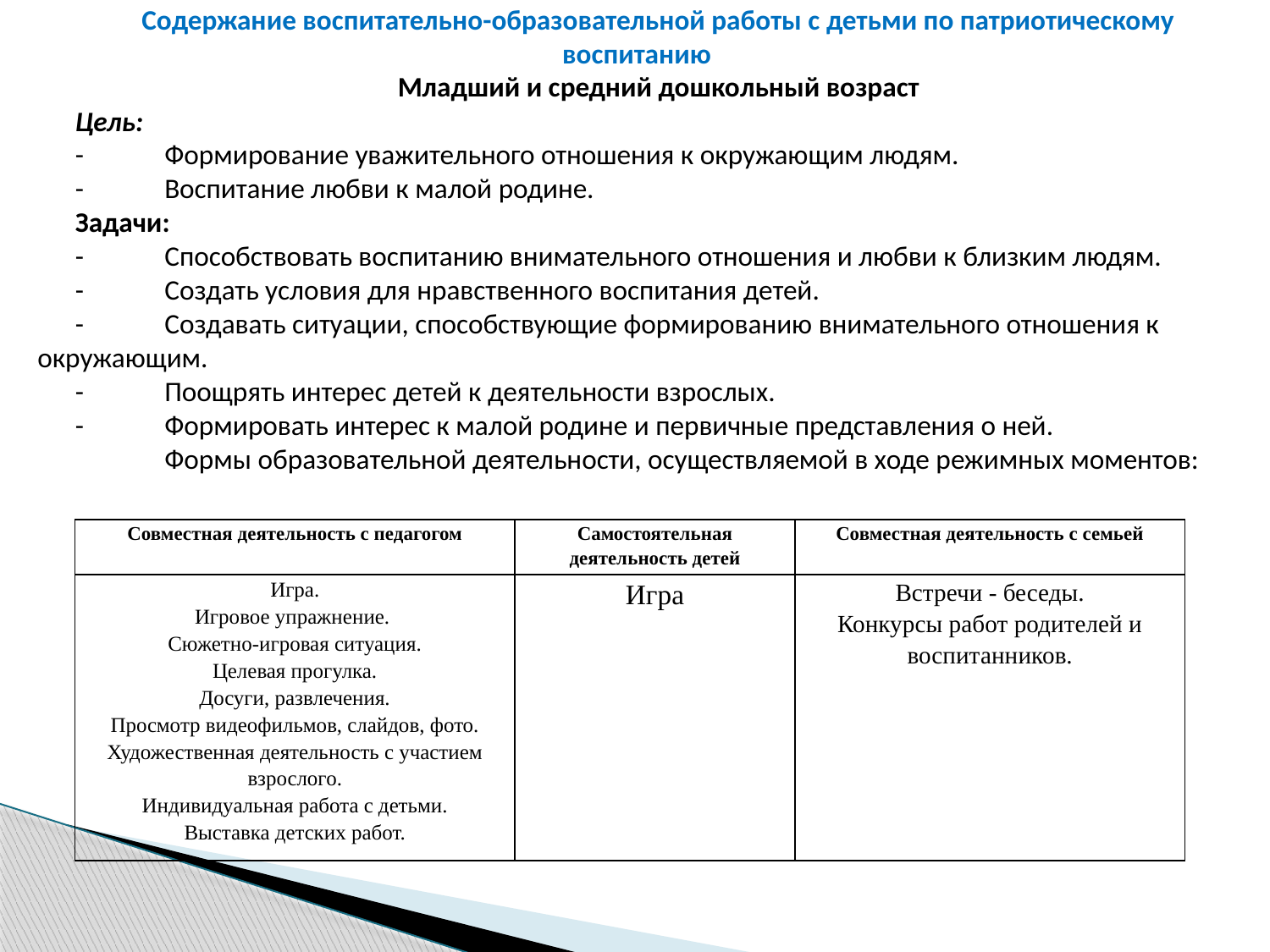

Содержание воспитательно-образовательной работы с детьми по патриотическому воспитанию
Младший и средний дошкольный возраст
Цель:
-	Формирование уважительного отношения к окружающим людям.
-	Воспитание любви к малой родине.
Задачи:
-	Способствовать воспитанию внимательного отношения и любви к близким людям.
-	Создать условия для нравственного воспитания детей.
-	Создавать ситуации, способствующие формированию внимательного отношения к   окружающим.
-	Поощрять интерес детей к деятельности взрослых.
-	Формировать интерес к малой родине и первичные представления о ней.
	Формы образовательной деятельности, осуществляемой в ходе режимных моментов:

| Совместная деятельность с педагогом | Самостоятельная деятельность детей | Совместная деятельность с семьей |
| --- | --- | --- |
| Игра. Игровое упражнение. Сюжетно-игровая ситуация. Целевая прогулка. Досуги, развлечения. Просмотр видеофильмов, слайдов, фото. Художественная деятельность с участием взрослого. Индивидуальная работа с детьми. Выставка детских работ. | Игра | Встречи - беседы. Конкурсы работ родителей и воспитанников. |